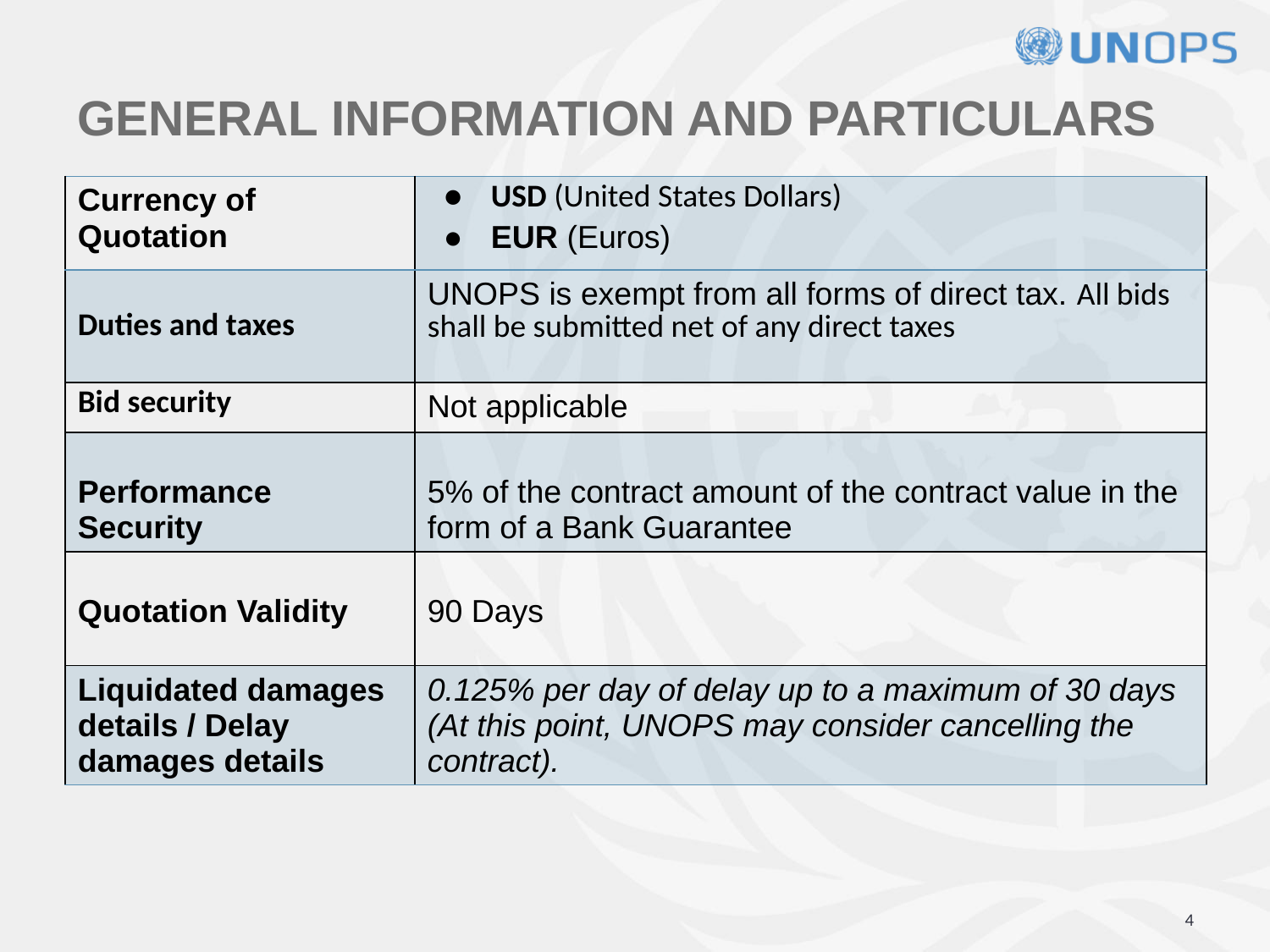

# GENERAL INFORMATION AND PARTICULARS
| Currency of Quotation | USD (United States Dollars) EUR (Euros) |
| --- | --- |
| Duties and taxes | UNOPS is exempt from all forms of direct tax. All bids shall be submitted net of any direct taxes |
| Bid security | Not applicable |
| Performance Security | 5% of the contract amount of the contract value in the form of a Bank Guarantee |
| Quotation Validity | 90 Days |
| Liquidated damages details / Delay damages details | 0.125% per day of delay up to a maximum of 30 days (At this point, UNOPS may consider cancelling the contract). |
4